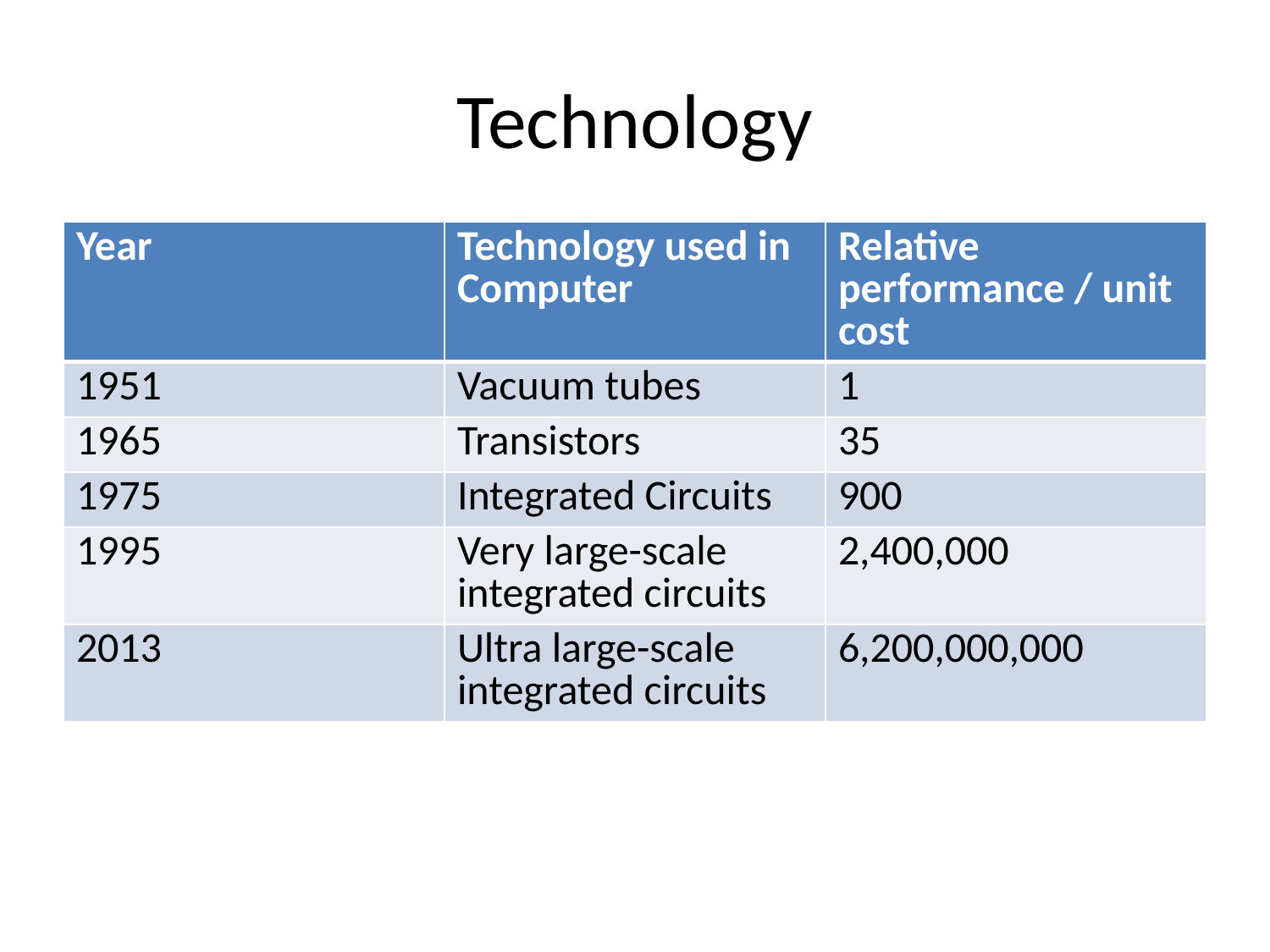

# Technology
| Year | Technology used in Computer | Relative performance / unit cost |
| --- | --- | --- |
| 1951 | Vacuum tubes | 1 |
| 1965 | Transistors | 35 |
| 1975 | Integrated Circuits | 900 |
| 1995 | Very large-scale integrated circuits | 2,400,000 |
| 2013 | Ultra large-scale integrated circuits | 6,200,000,000 |